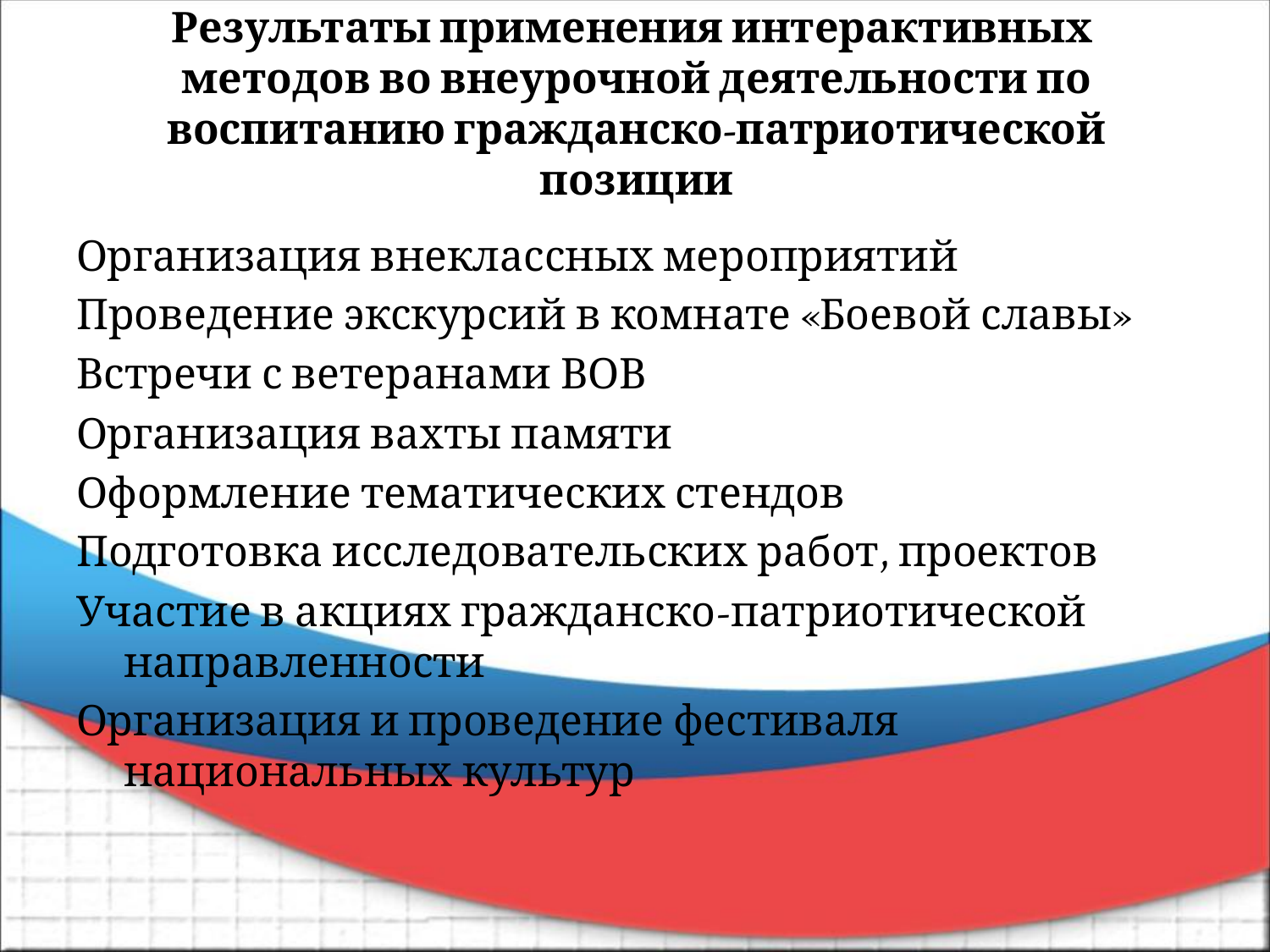

# Результаты применения интерактивных методов во внеурочной деятельности по воспитанию гражданско-патриотической позиции
Организация внеклассных мероприятий
Проведение экскурсий в комнате «Боевой славы»
Встречи с ветеранами ВОВ
Организация вахты памяти
Оформление тематических стендов
Подготовка исследовательских работ, проектов
Участие в акциях гражданско-патриотической направленности
Организация и проведение фестиваля национальных культур